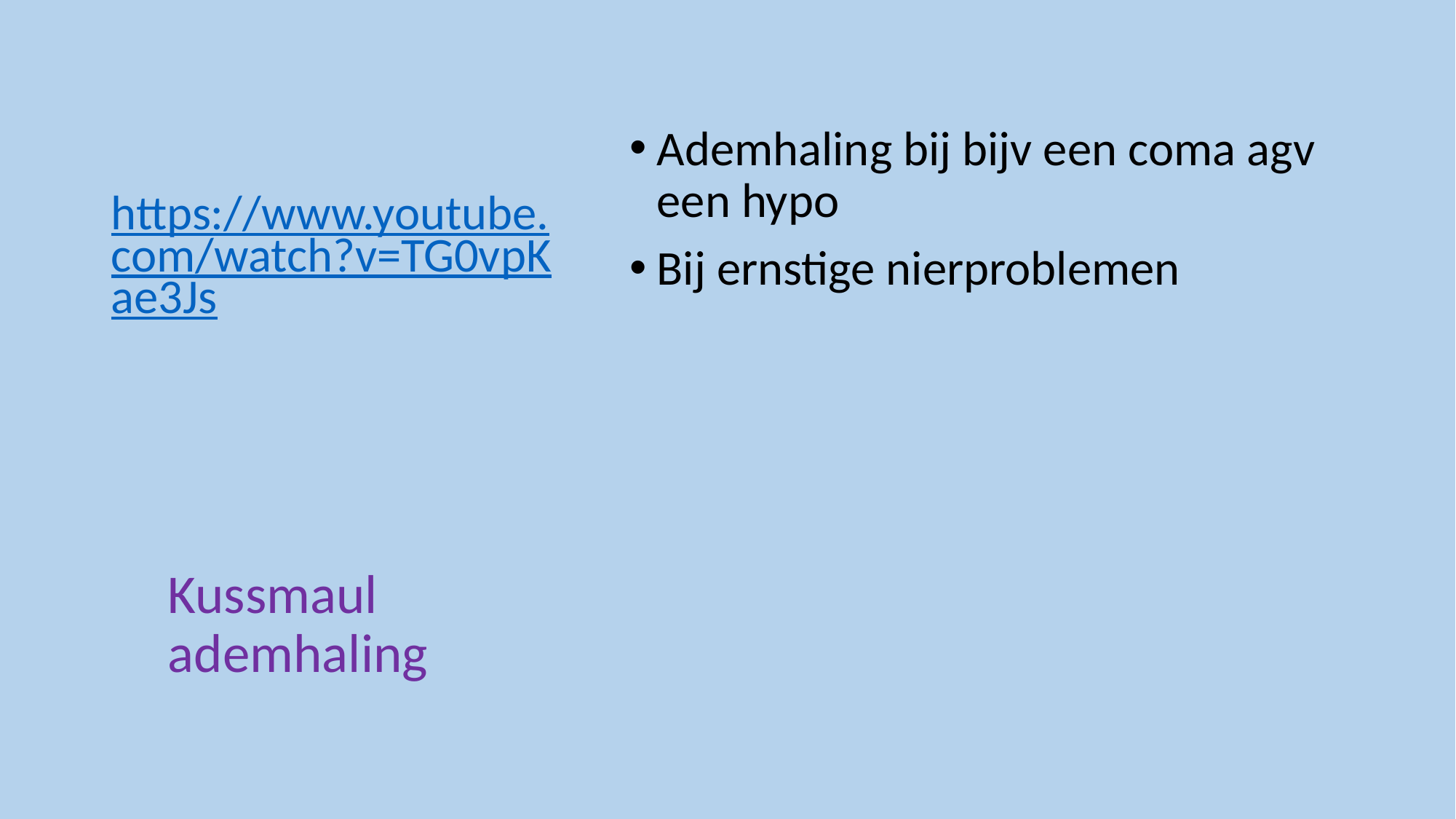

# https://www.youtube.com/watch?v=TG0vpKae3Js
Ademhaling bij bijv een coma agv een hypo
Bij ernstige nierproblemen
Kussmaul ademhaling